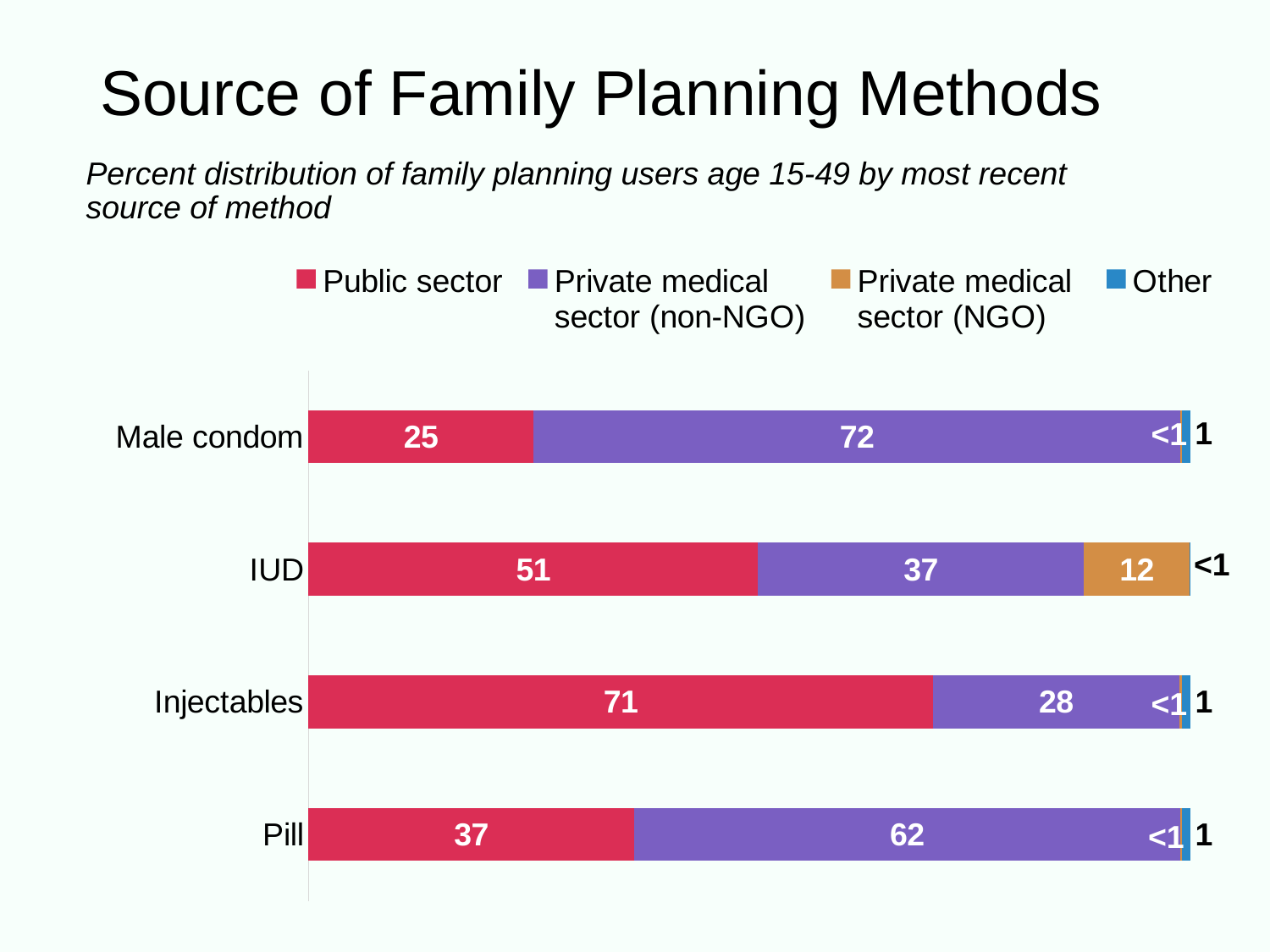

# Source of Family Planning Methods
Percent distribution of family planning users age 15-49 by most recent source of method

### Chart

| Category | Public sector | Private medical
sector (non-NGO) | Private medical
sector (NGO) | Other |
|---|---|---|---|---|
| Pill | 37.0 | 62.0 | 0.2 | 1.0 |
| Injectables | 71.0 | 28.0 | 0.3 | 1.0 |
| IUD | 51.0 | 37.0 | 12.0 | 0.1 |
| Male condom | 25.0 | 72.0 | 0.1 | 1.0 |
<1
<1
<1
<1